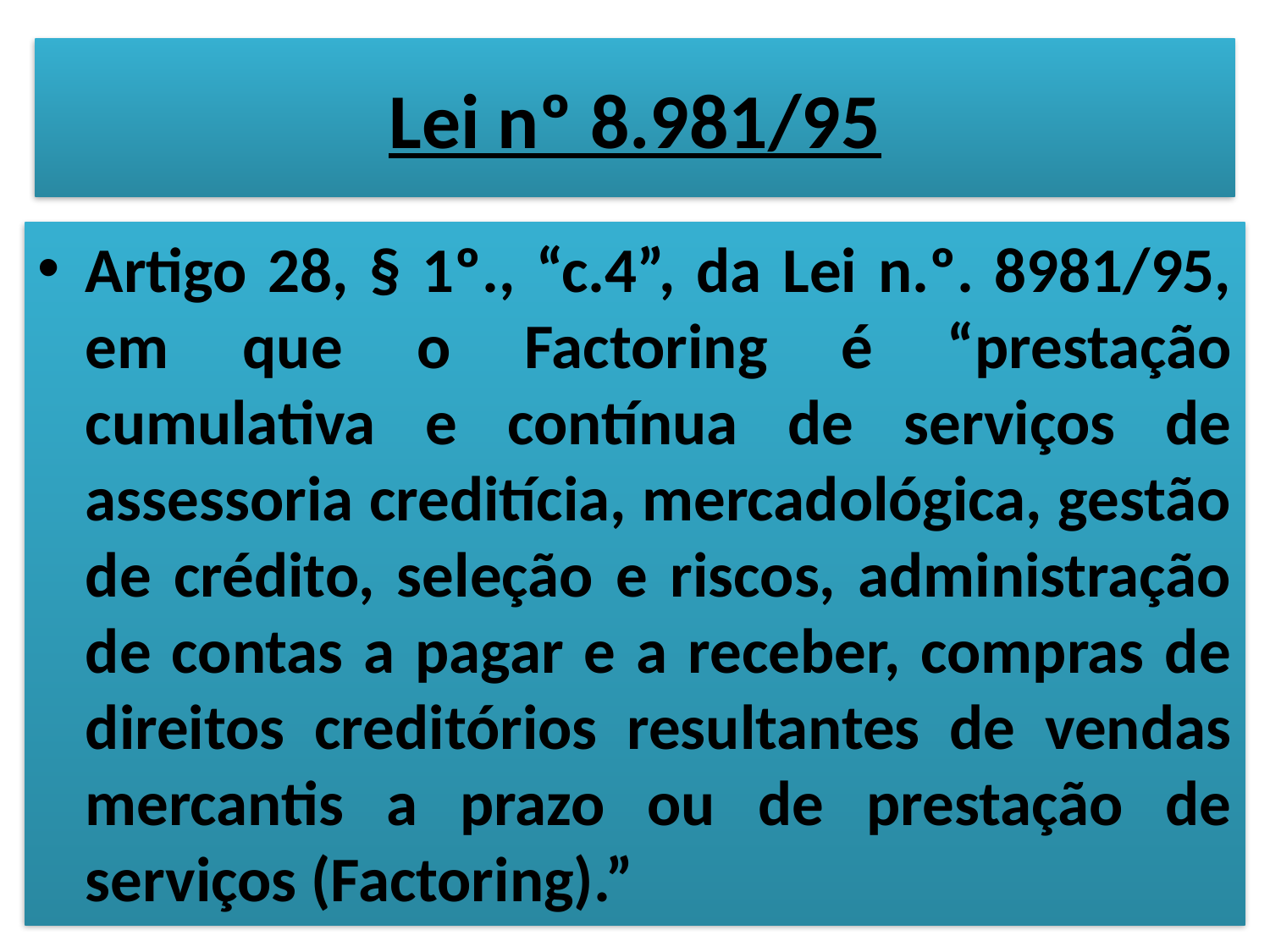

# Lei nº 8.981/95
Artigo 28, § 1º., “c.4”, da Lei n.º. 8981/95, em que o Factoring é “prestação cumulativa e contínua de serviços de assessoria creditícia, mercadológica, gestão de crédito, seleção e riscos, administração de contas a pagar e a receber, compras de direitos creditórios resultantes de vendas mercantis a prazo ou de prestação de serviços (Factoring).”